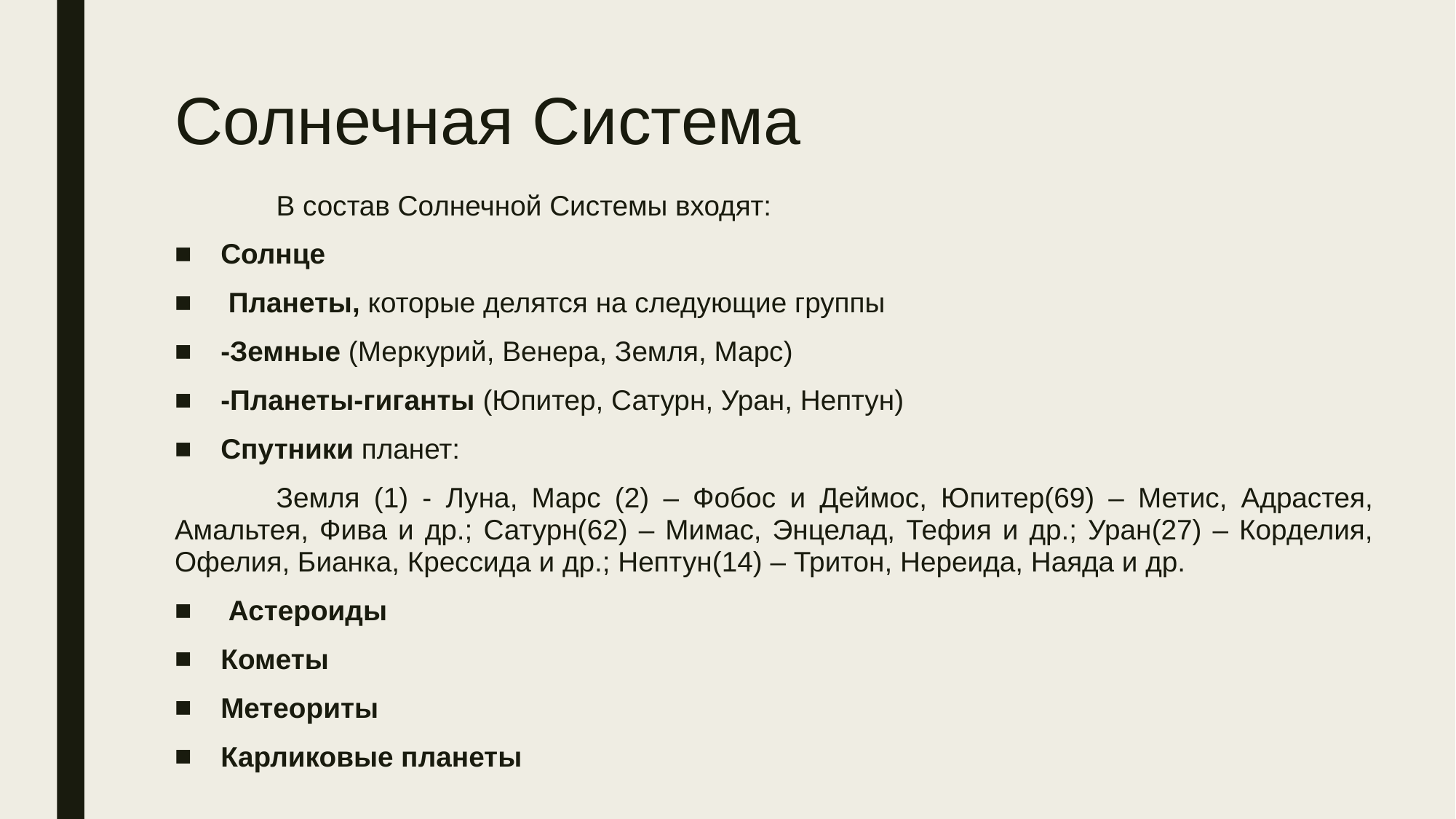

# Солнечная Система
	В состав Солнечной Системы входят:
Солнце
 Планеты, которые делятся на следующие группы
-Земные (Меркурий, Венера, Земля, Марс)
-Планеты-гиганты (Юпитер, Сатурн, Уран, Нептун)
Спутники планет:
	Земля (1) - Луна, Марс (2) – Фобос и Деймос, Юпитер(69) – Метис, Адрастея, Амальтея, Фива и др.; Сатурн(62) – Мимас, Энцелад, Тефия и др.; Уран(27) – Корделия, Офелия, Бианка, Крессида и др.; Нептун(14) – Тритон, Нереида, Наяда и др.
 Астероиды
Кометы
Метеориты
Карликовые планеты